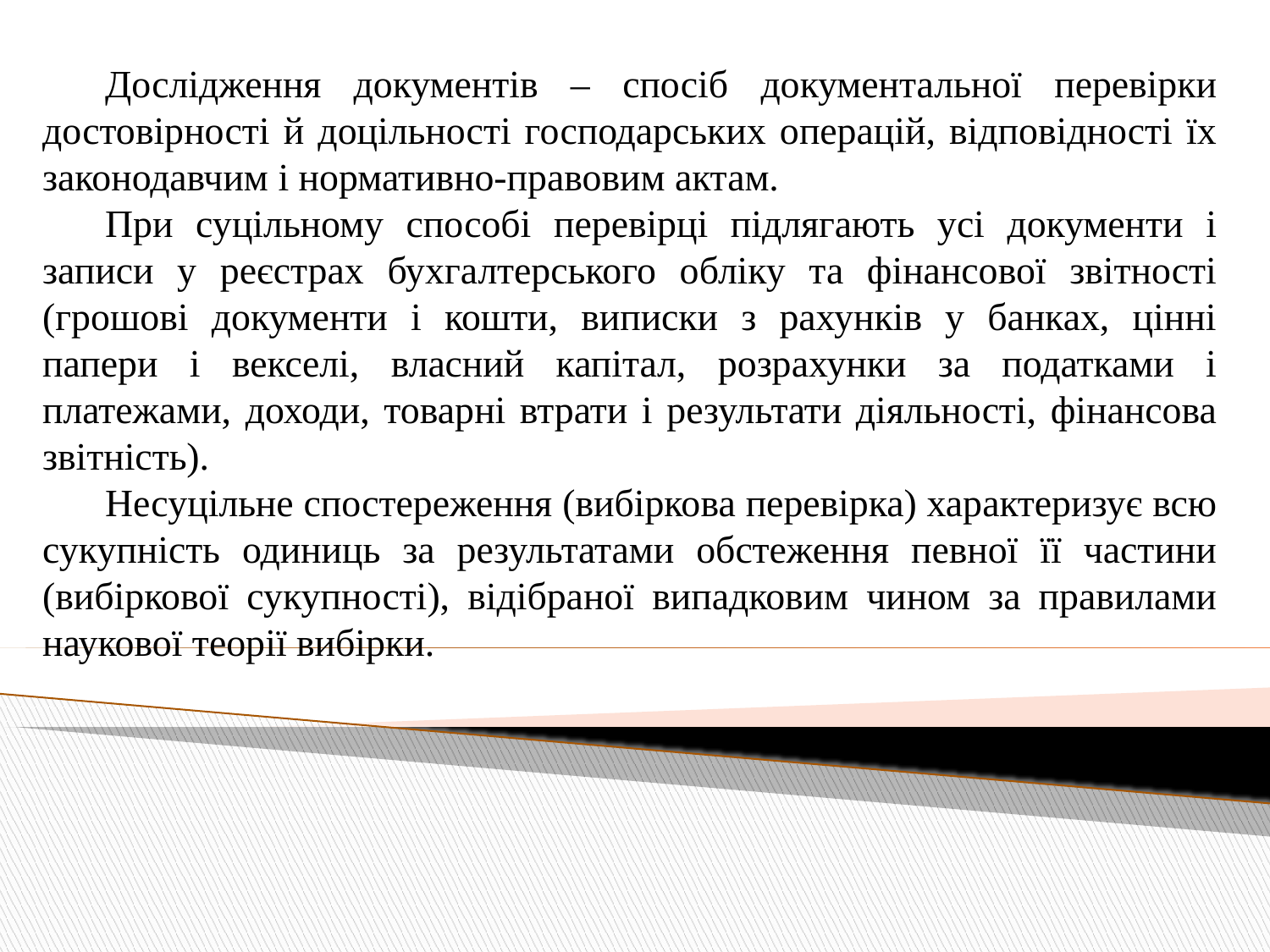

Дослідження документів – спосіб документальної перевірки достовірності й доцільності господарських операцій, відповідності їх законодавчим і нормативно-правовим актам.
При суцільному способі перевірці підлягають усі документи і записи у реєстрах бухгалтерського обліку та фінансової звітності (грошові документи і кошти, виписки з рахунків у банках, цінні папери і векселі, власний капітал, розрахунки за податками і платежами, доходи, товарні втрати і результати діяльності, фінансова звітність).
Несуцільне спостереження (вибіркова перевірка) характеризує всю сукупність одиниць за результатами обстеження певної її частини (вибіркової сукупності), відібраної випадковим чином за правилами наукової теорії вибірки.